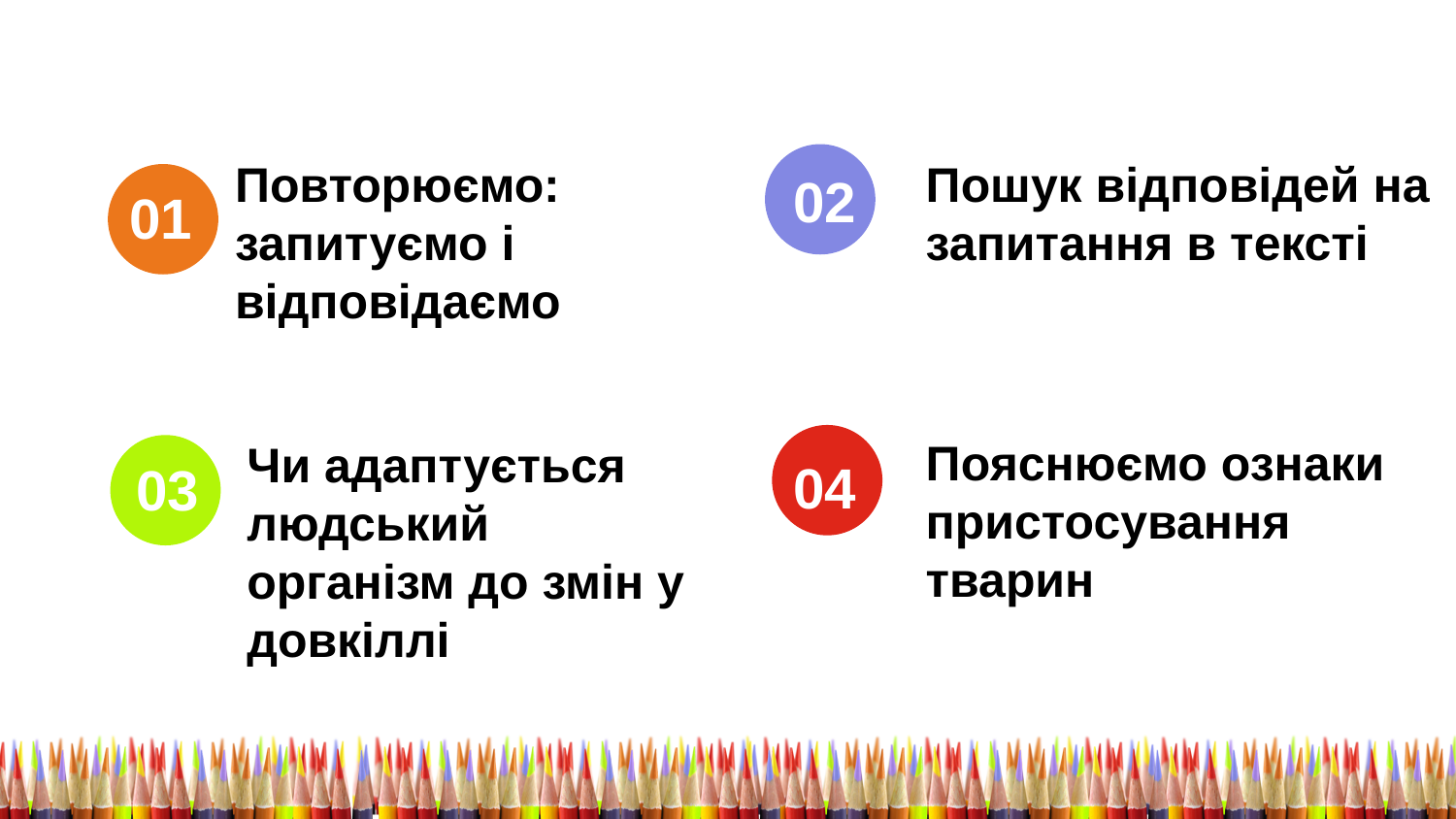

Повторюємо:
запитуємо і
відповідаємо
Пошук відповідей на
запитання в тексті

02
01
Пояснюємо ознаки
пристосування
тварин

Чи адаптується людський організм до змін у довкіллі

04
03